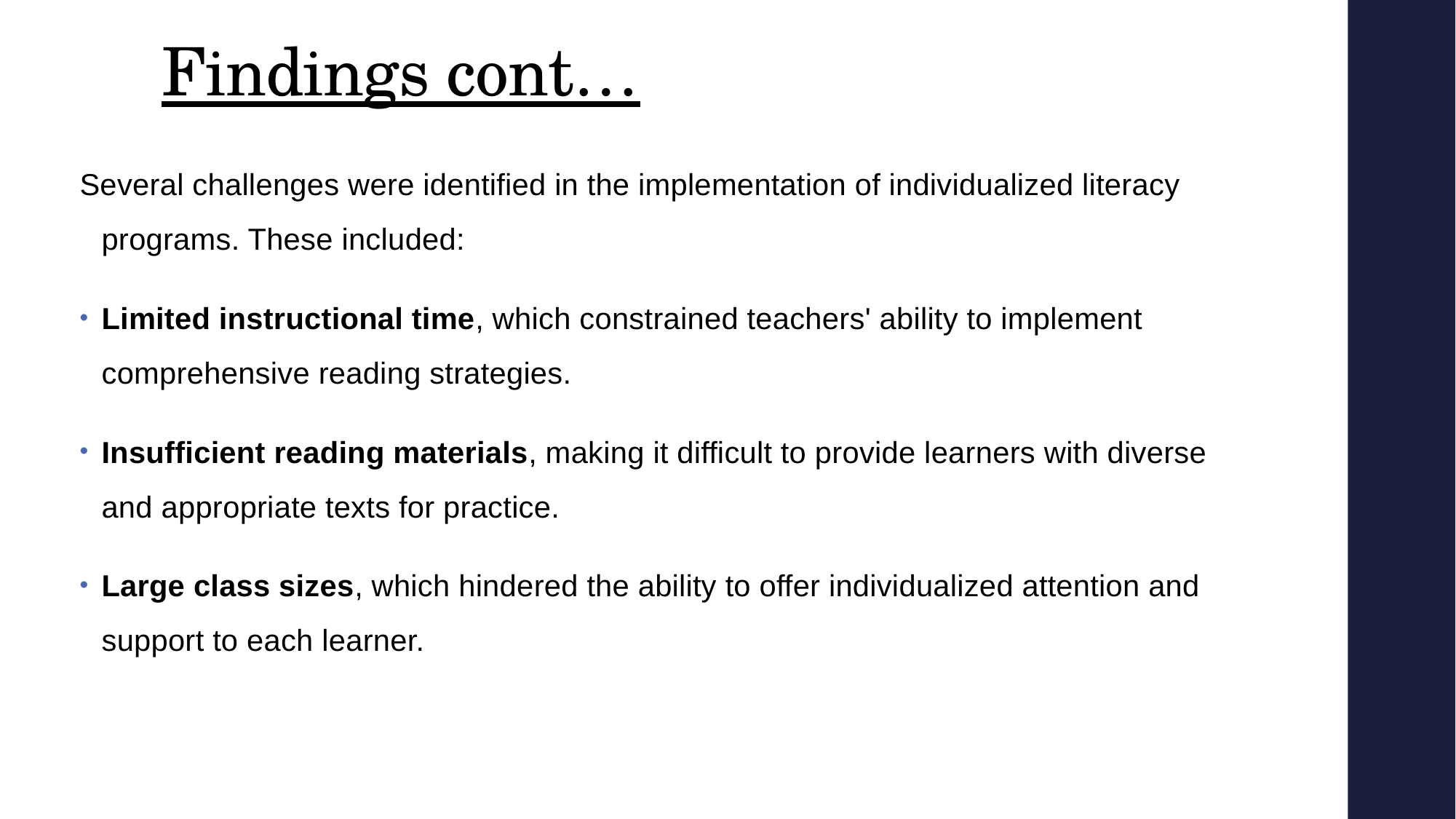

# Findings cont…
Several challenges were identified in the implementation of individualized literacy programs. These included:
Limited instructional time, which constrained teachers' ability to implement comprehensive reading strategies.
Insufficient reading materials, making it difficult to provide learners with diverse and appropriate texts for practice.
Large class sizes, which hindered the ability to offer individualized attention and support to each learner.